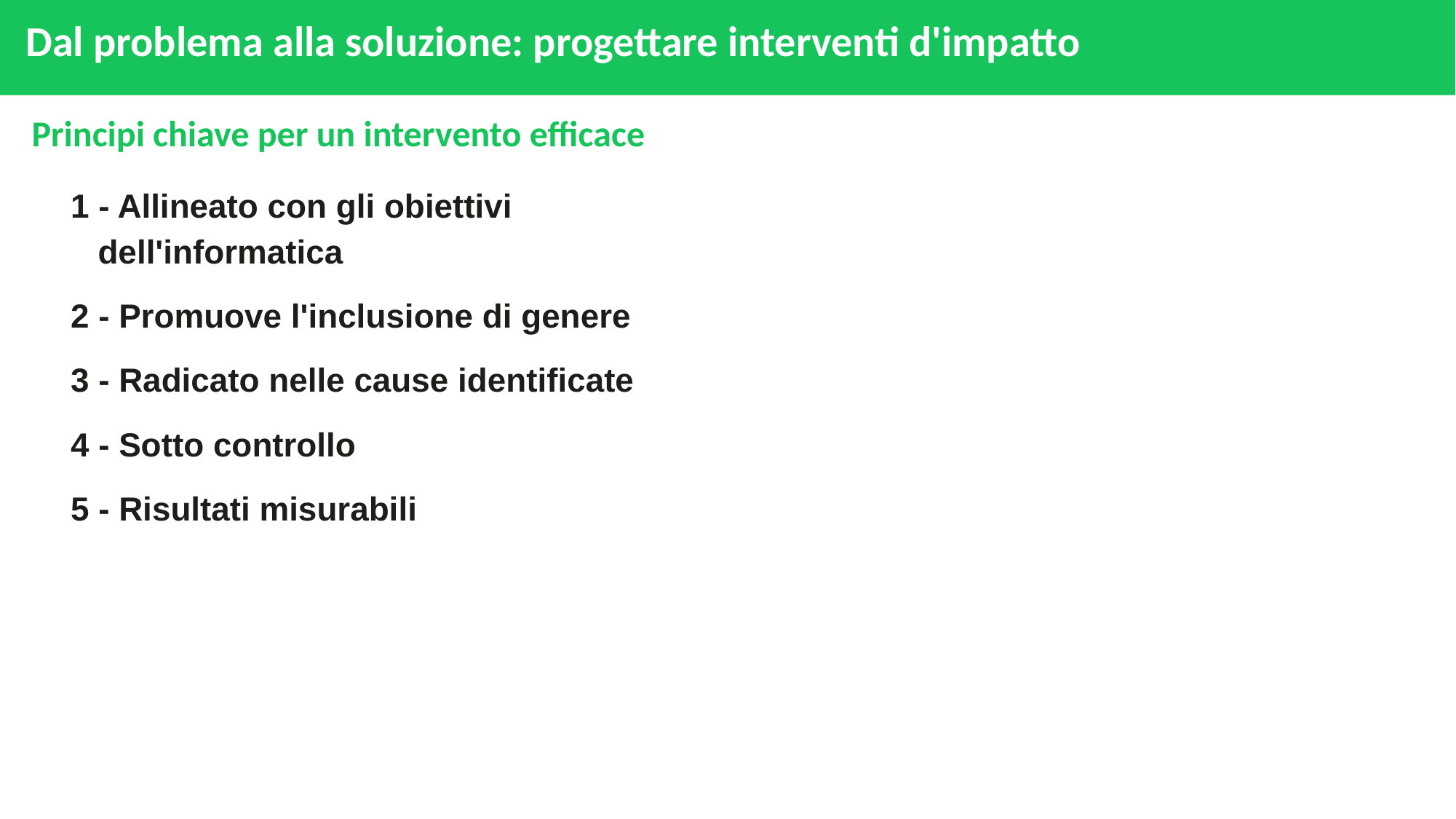

# Dal problema alla soluzione: progettare interventi d'impatto
Principi chiave per un intervento efficace
1 - Allineato con gli obiettivi dell'informatica
2 - Promuove l'inclusione di genere
3 - Radicato nelle cause identificate
4 - Sotto controllo
5 - Risultati misurabili